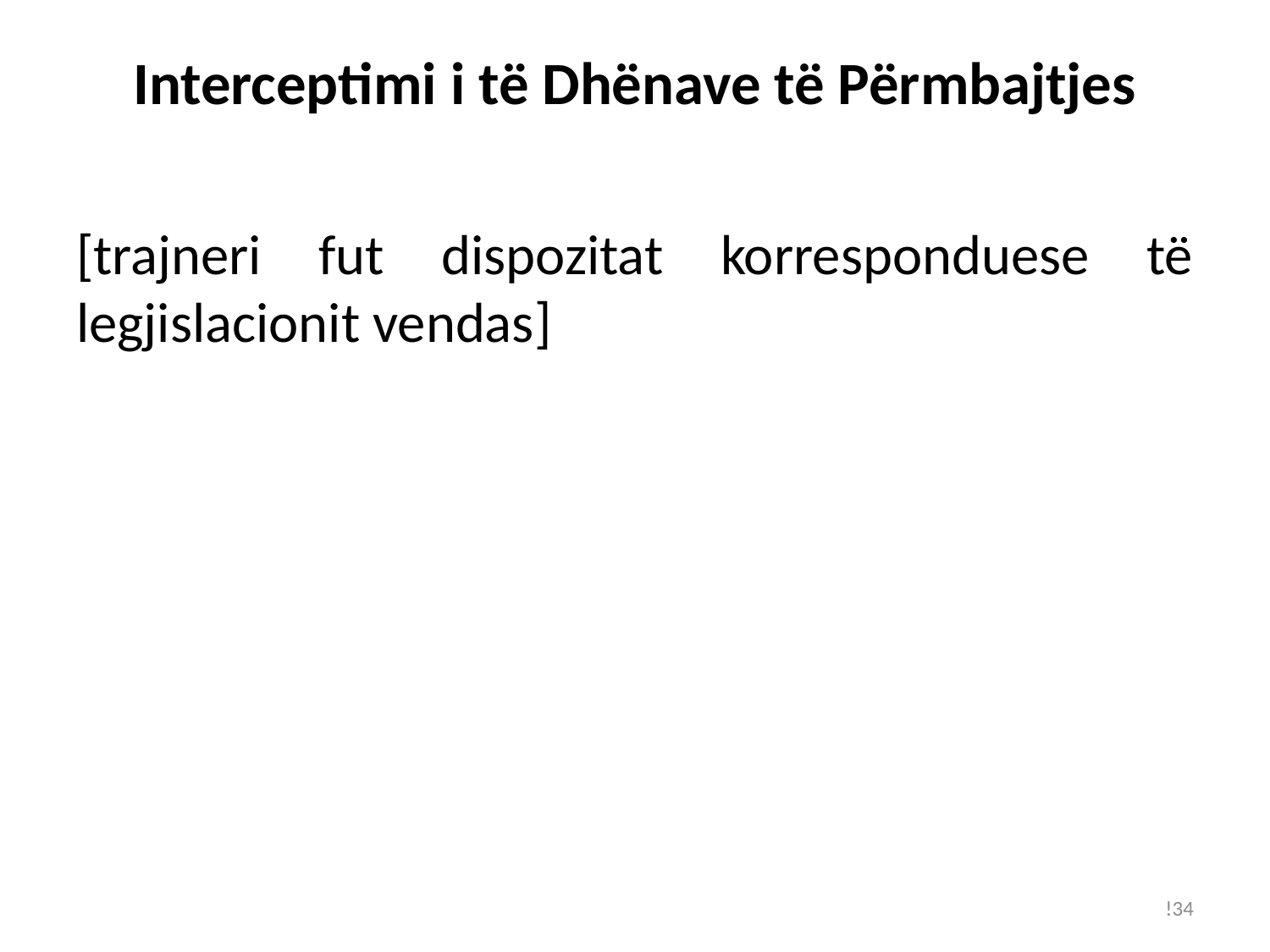

# Interceptimi i të Dhënave të Përmbajtjes
[trajneri fut dispozitat korresponduese të legjislacionit vendas]
!34